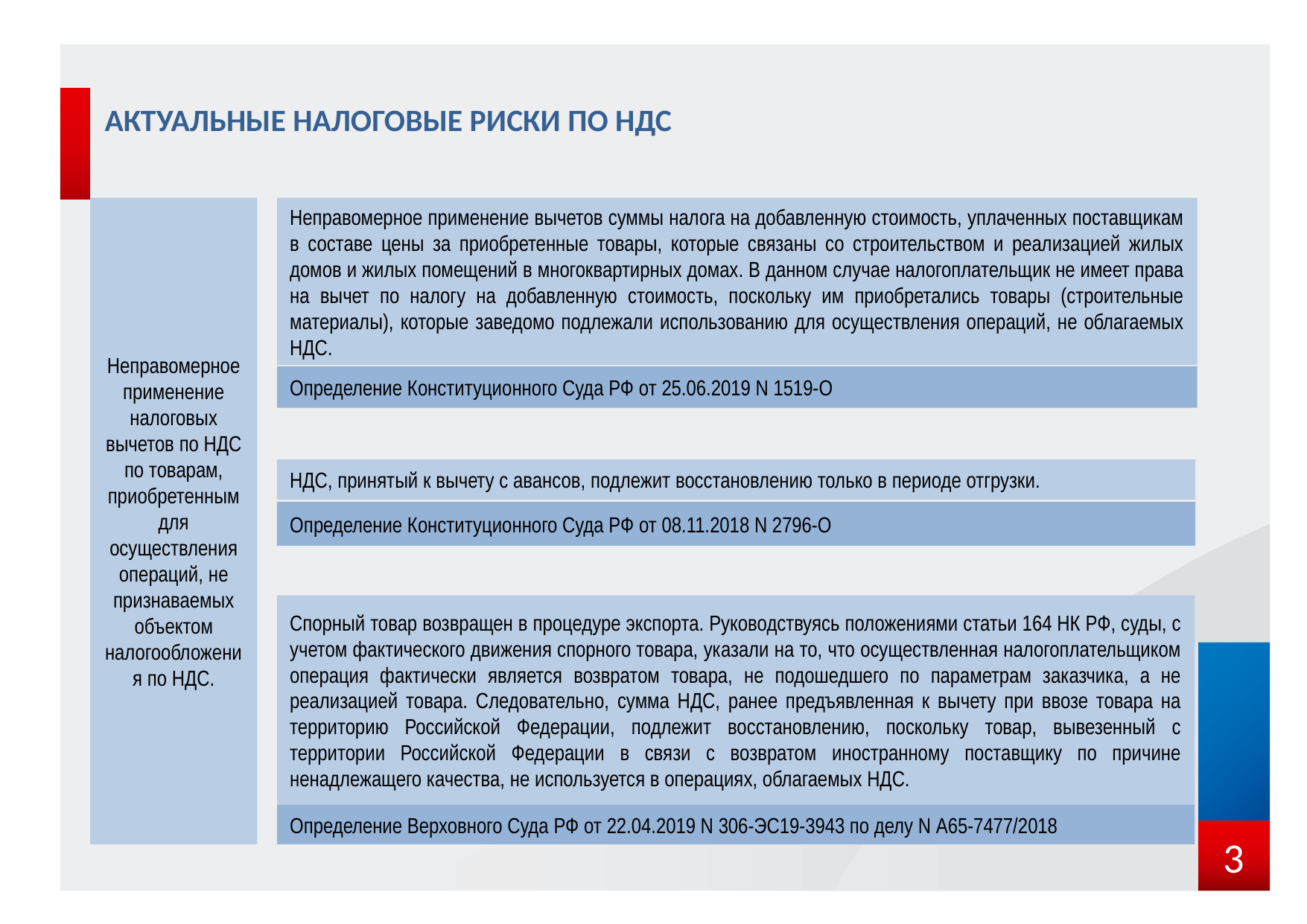

АКТУАЛЬНЫЕ НАЛОГОВЫЕ РИСКИ ПО НДС
Неправомерное применение налоговых вычетов по НДС по товарам, приобретенным для осуществления операций, не признаваемых объектом налогообложения по НДС.
Неправомерное применение вычетов суммы налога на добавленную стоимость, уплаченных поставщикам в составе цены за приобретенные товары, которые связаны со строительством и реализацией жилых домов и жилых помещений в многоквартирных домах. В данном случае налогоплательщик не имеет права на вычет по налогу на добавленную стоимость, поскольку им приобретались товары (строительные материалы), которые заведомо подлежали использованию для осуществления операций, не облагаемых НДС.
Определение Конституционного Суда РФ от 25.06.2019 N 1519-О
НДС, принятый к вычету с авансов, подлежит восстановлению только в периоде отгрузки.
Определение Конституционного Суда РФ от 08.11.2018 N 2796-О
Спорный товар возвращен в процедуре экспорта. Руководствуясь положениями статьи 164 НК РФ, суды, с учетом фактического движения спорного товара, указали на то, что осуществленная налогоплательщиком операция фактически является возвратом товара, не подошедшего по параметрам заказчика, а не реализацией товара. Следовательно, сумма НДС, ранее предъявленная к вычету при ввозе товара на территорию Российской Федерации, подлежит восстановлению, поскольку товар, вывезенный с территории Российской Федерации в связи с возвратом иностранному поставщику по причине ненадлежащего качества, не используется в операциях, облагаемых НДС.
Определение Верховного Суда РФ от 22.04.2019 N 306-ЭС19-3943 по делу N А65-7477/2018
3